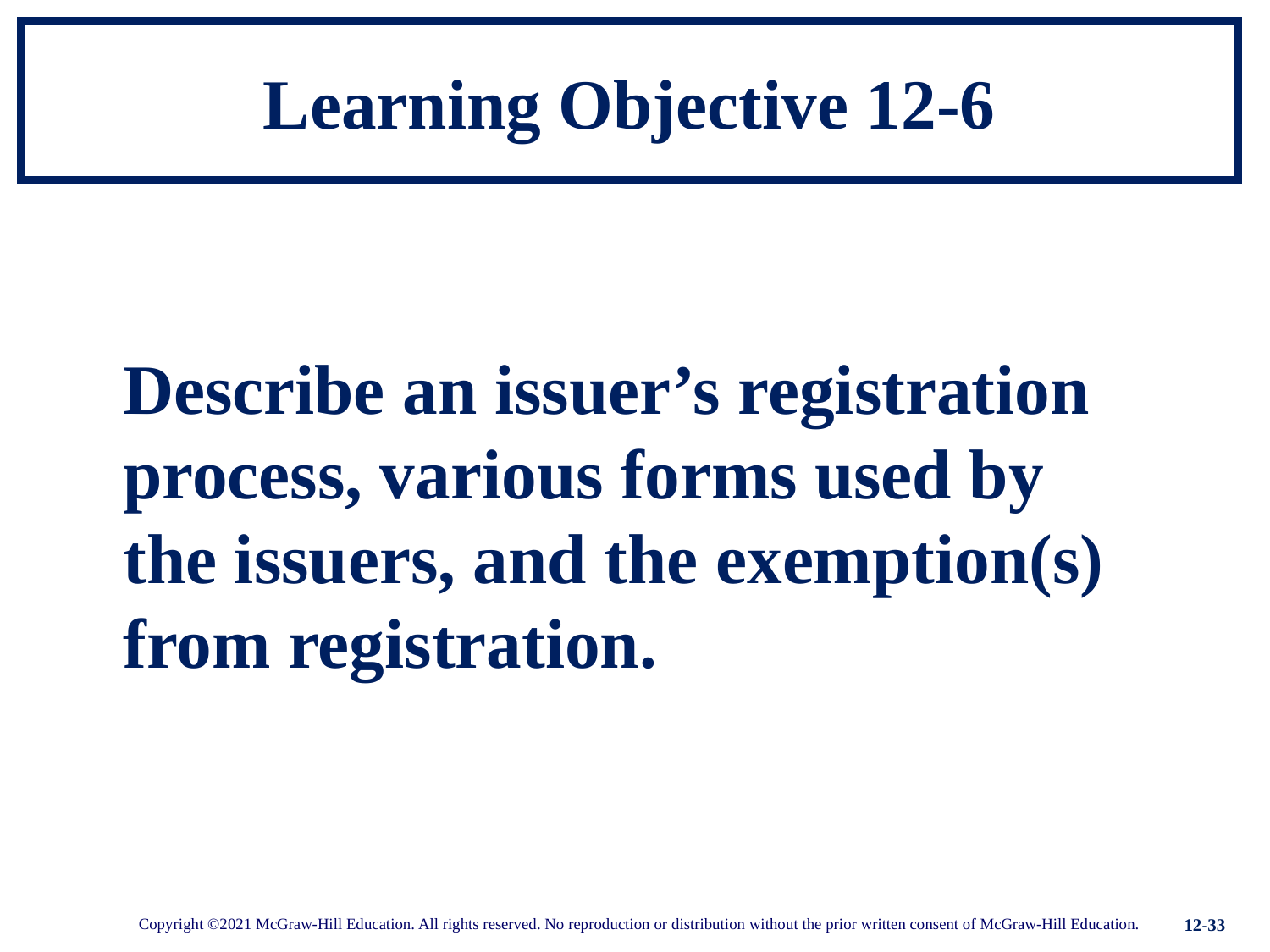

# Learning Objective 12-6
Describe an issuer’s registration
process, various forms used by the issuers, and the exemption(s) from registration.
12-33
Copyright ©2021 McGraw-Hill Education. All rights reserved. No reproduction or distribution without the prior written consent of McGraw-Hill Education.